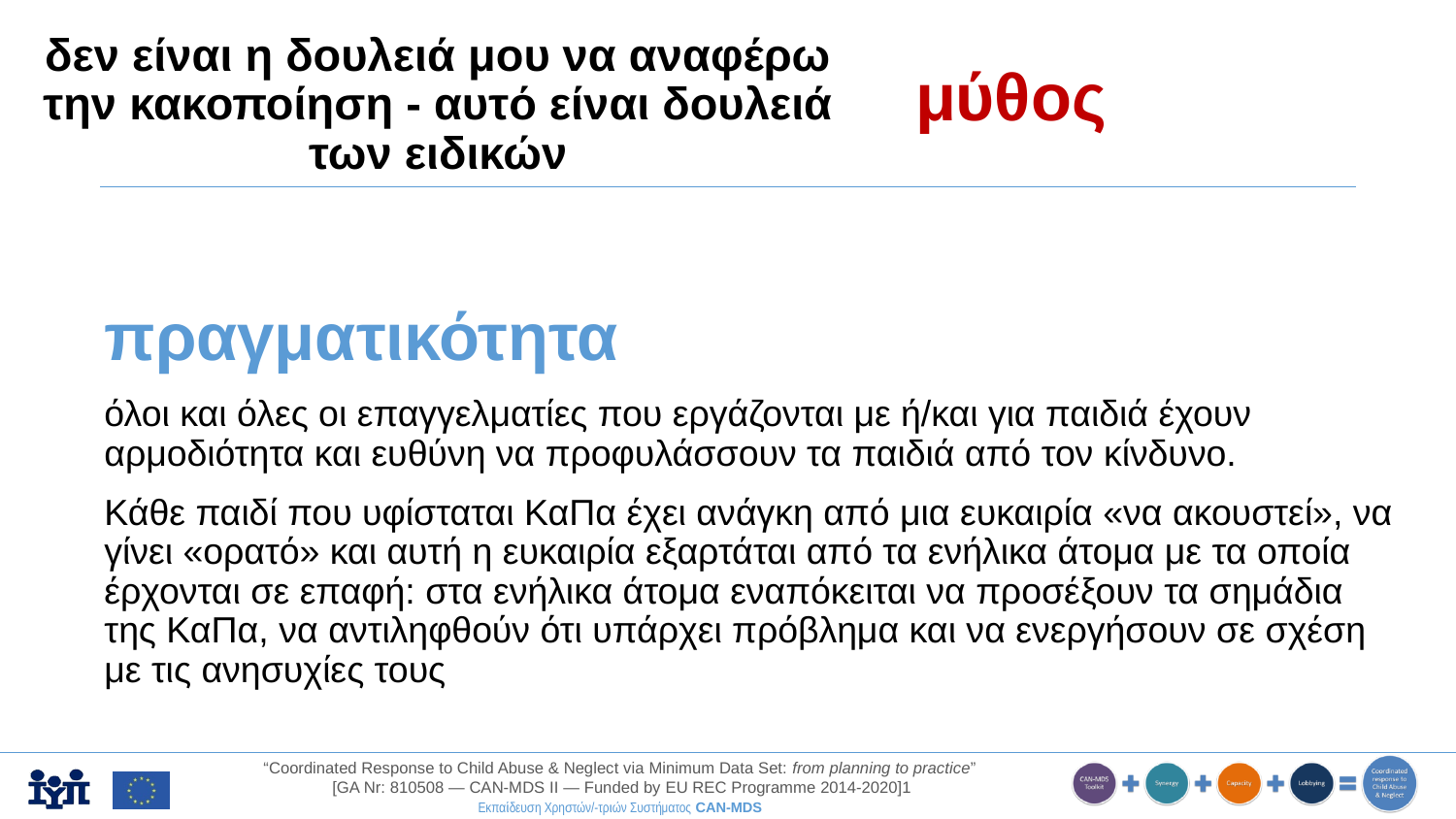

δεν είναι η δουλειά μου να αναφέρω την κακοποίηση - αυτό είναι δουλειά των ειδικών
μύθος
πραγματικότητα
όλοι και όλες οι επαγγελματίες που εργάζονται με ή/και για παιδιά έχουν αρμοδιότητα και ευθύνη να προφυλάσσουν τα παιδιά από τον κίνδυνο.
Κάθε παιδί που υφίσταται ΚαΠα έχει ανάγκη από μια ευκαιρία «να ακουστεί», να γίνει «ορατό» και αυτή η ευκαιρία εξαρτάται από τα ενήλικα άτομα με τα οποία έρχονται σε επαφή: στα ενήλικα άτομα εναπόκειται να προσέξουν τα σημάδια της ΚαΠα, να αντιληφθούν ότι υπάρχει πρόβλημα και να ενεργήσουν σε σχέση με τις ανησυχίες τους